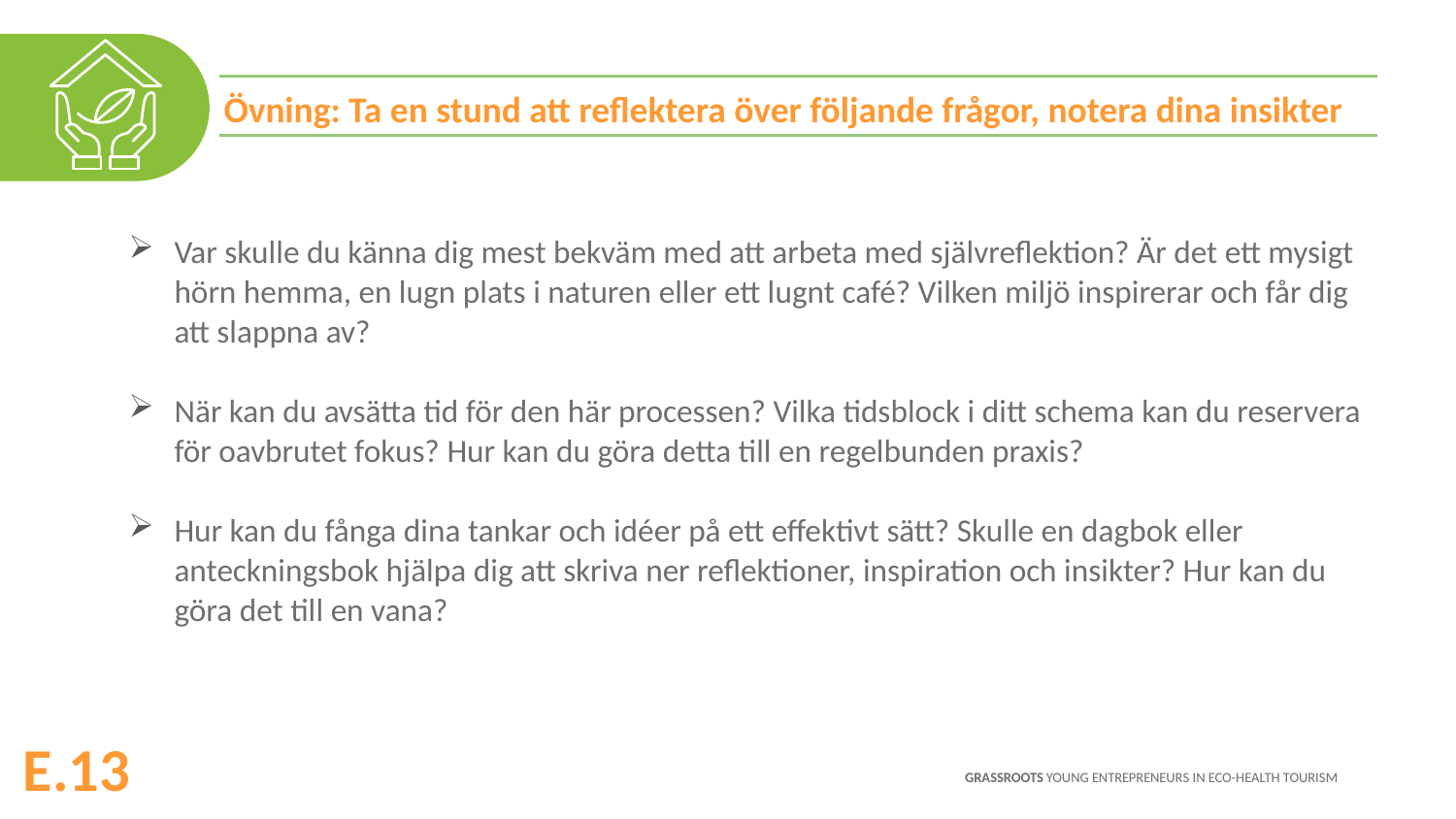

Övning: Ta en stund att reflektera över följande frågor, notera dina insikter

Var skulle du känna dig mest bekväm med att arbeta med självreflektion? Är det ett mysigt hörn hemma, en lugn plats i naturen eller ett lugnt café? Vilken miljö inspirerar och får dig att slappna av?

När kan du avsätta tid för den här processen? Vilka tidsblock i ditt schema kan du reservera för oavbrutet fokus? Hur kan du göra detta till en regelbunden praxis?

Hur kan du fånga dina tankar och idéer på ett effektivt sätt? Skulle en dagbok eller anteckningsbok hjälpa dig att skriva ner reflektioner, inspiration och insikter? Hur kan du göra det till en vana?

E.13